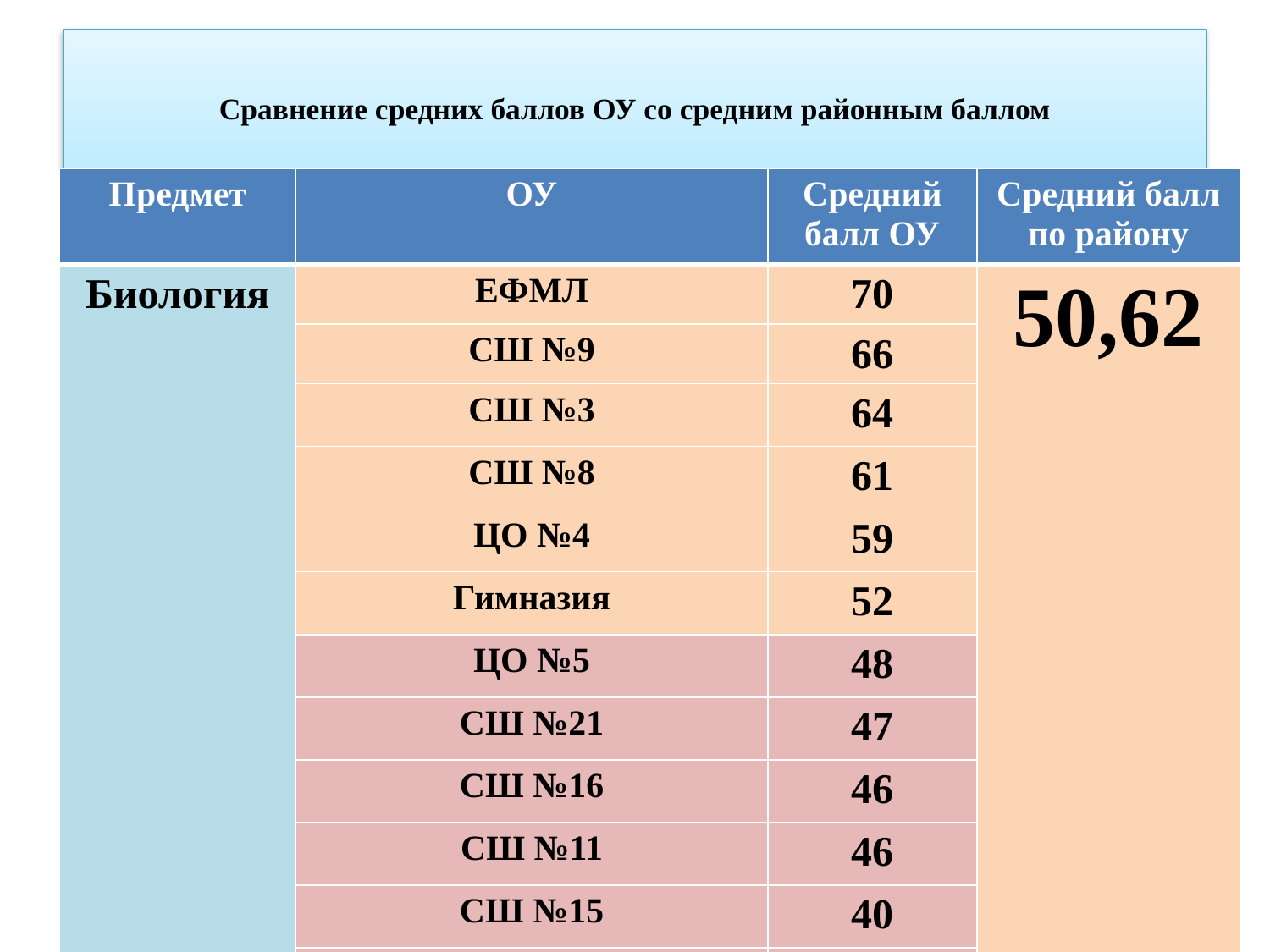

# Сравнение средних баллов ОУ со средним районным баллом
| Предмет | ОУ | Средний балл ОУ | Средний балл по району |
| --- | --- | --- | --- |
| Биология | ЕФМЛ | 70 | 50,62 |
|  | СШ №9 | 66 |  |
|  | СШ №3 | 64 |  |
|  | СШ №8 | 61 |  |
|  | ЦО №4 | 59 |  |
|  | Гимназия | 52 |  |
|  | ЦО №5 | 48 |  |
|  | СШ №21 | 47 |  |
|  | СШ №16 | 46 |  |
|  | СШ №11 | 46 |  |
|  | СШ №15 | 40 |  |
|  | СШ №10 | 33 |  |
|  | СШ №6 | 26 |  |